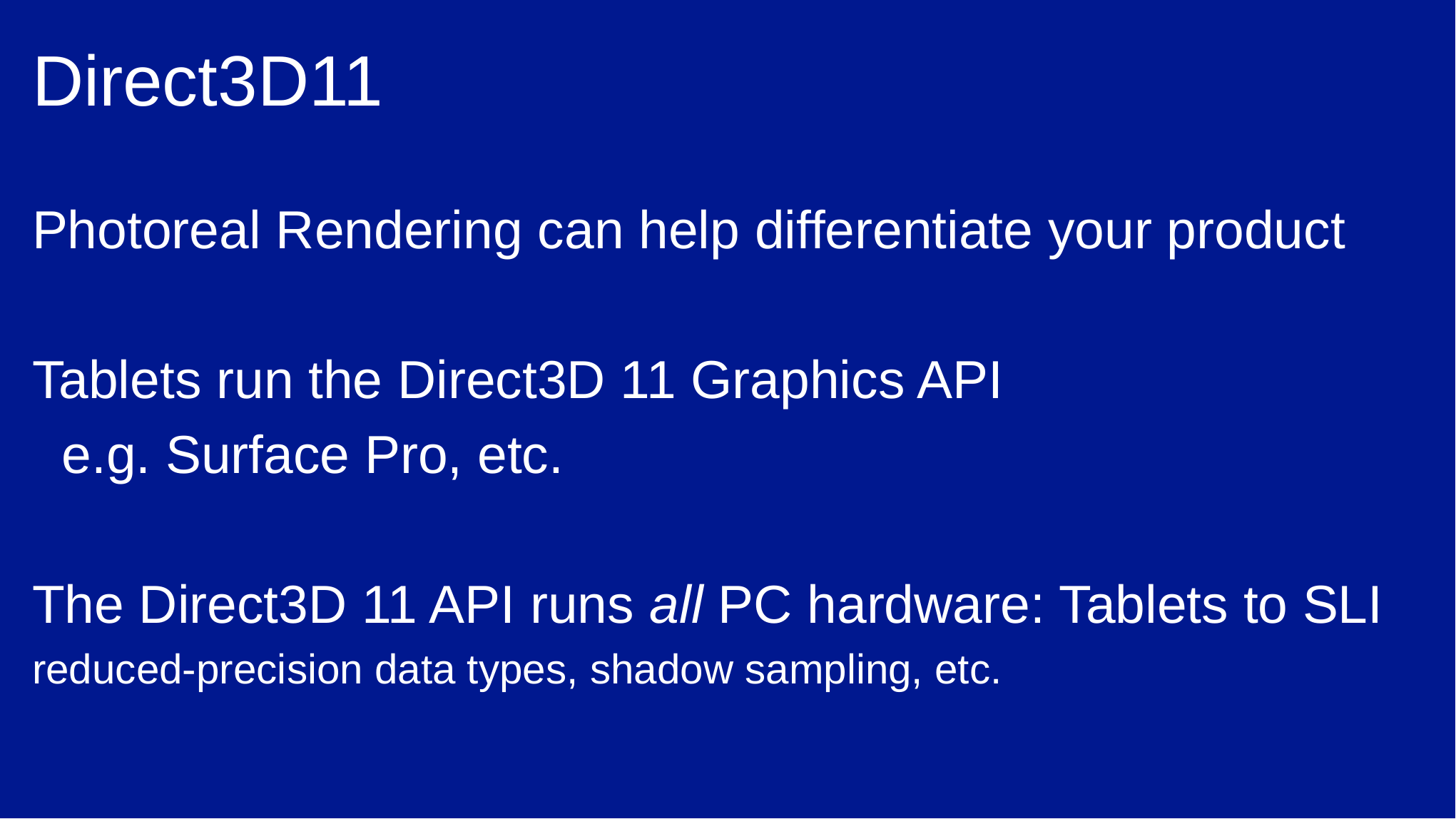

# Direct3D11
Photoreal Rendering can help differentiate your product

Tablets run the Direct3D 11 Graphics API
  e.g. Surface Pro, etc.

The Direct3D 11 API runs all PC hardware: Tablets to SLI
reduced-precision data types, shadow sampling, etc.